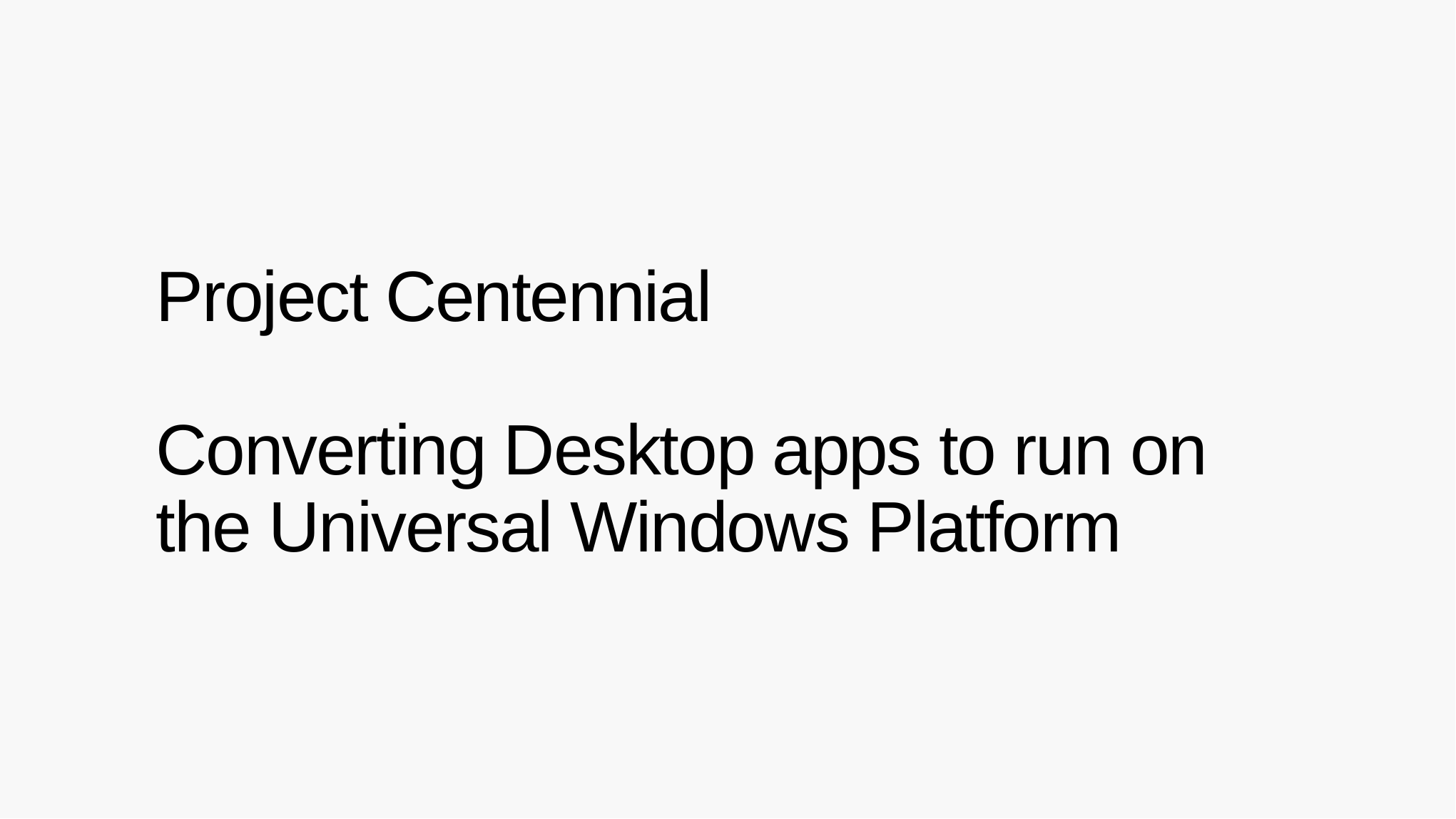

# Project Centennial Converting Desktop apps to run on the Universal Windows Platform